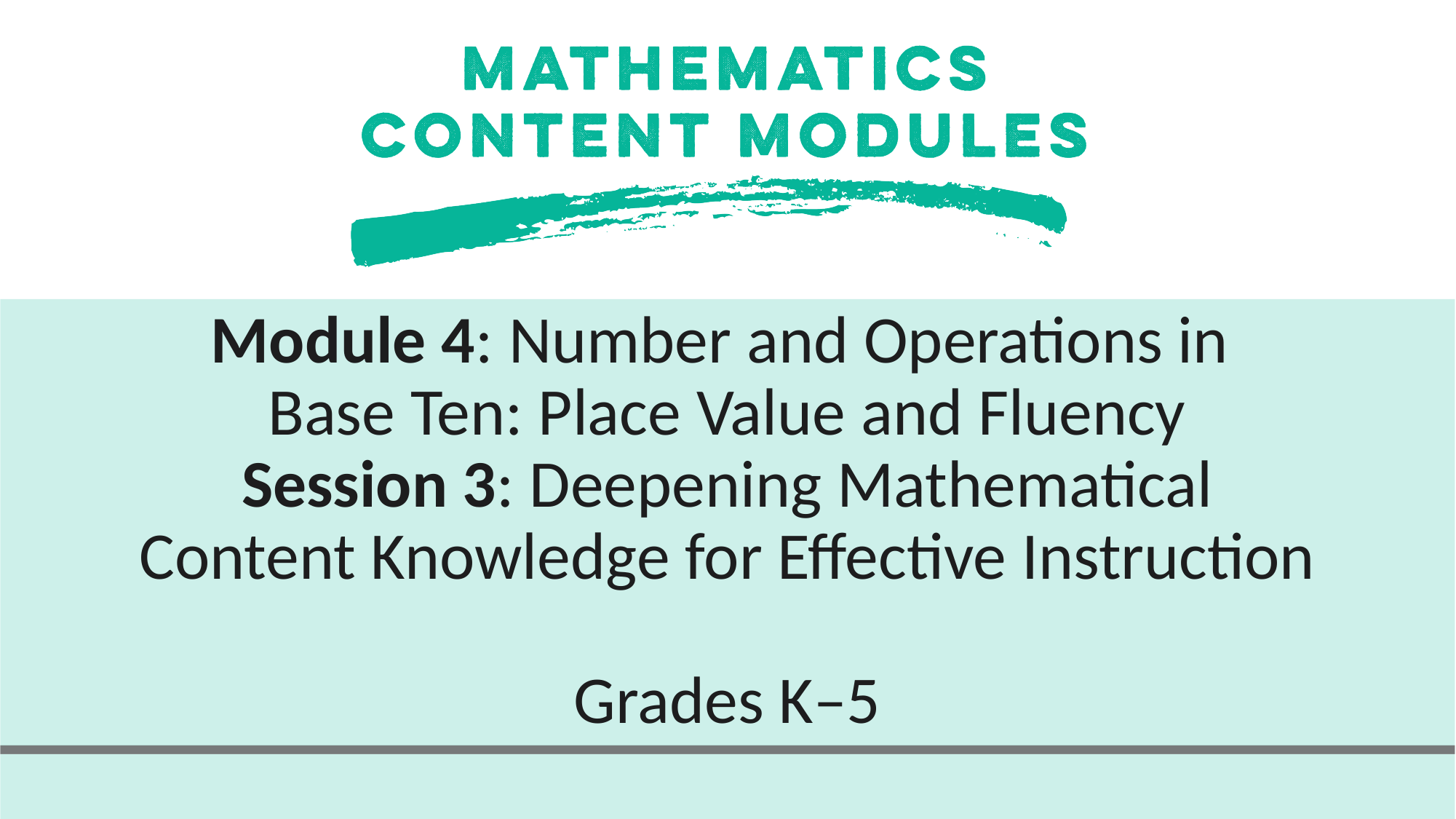

# Module 4: Number and Operations in Base Ten: Place Value and Fluency Session 3: Deepening Mathematical Content Knowledge for Effective Instruction Grades K–5